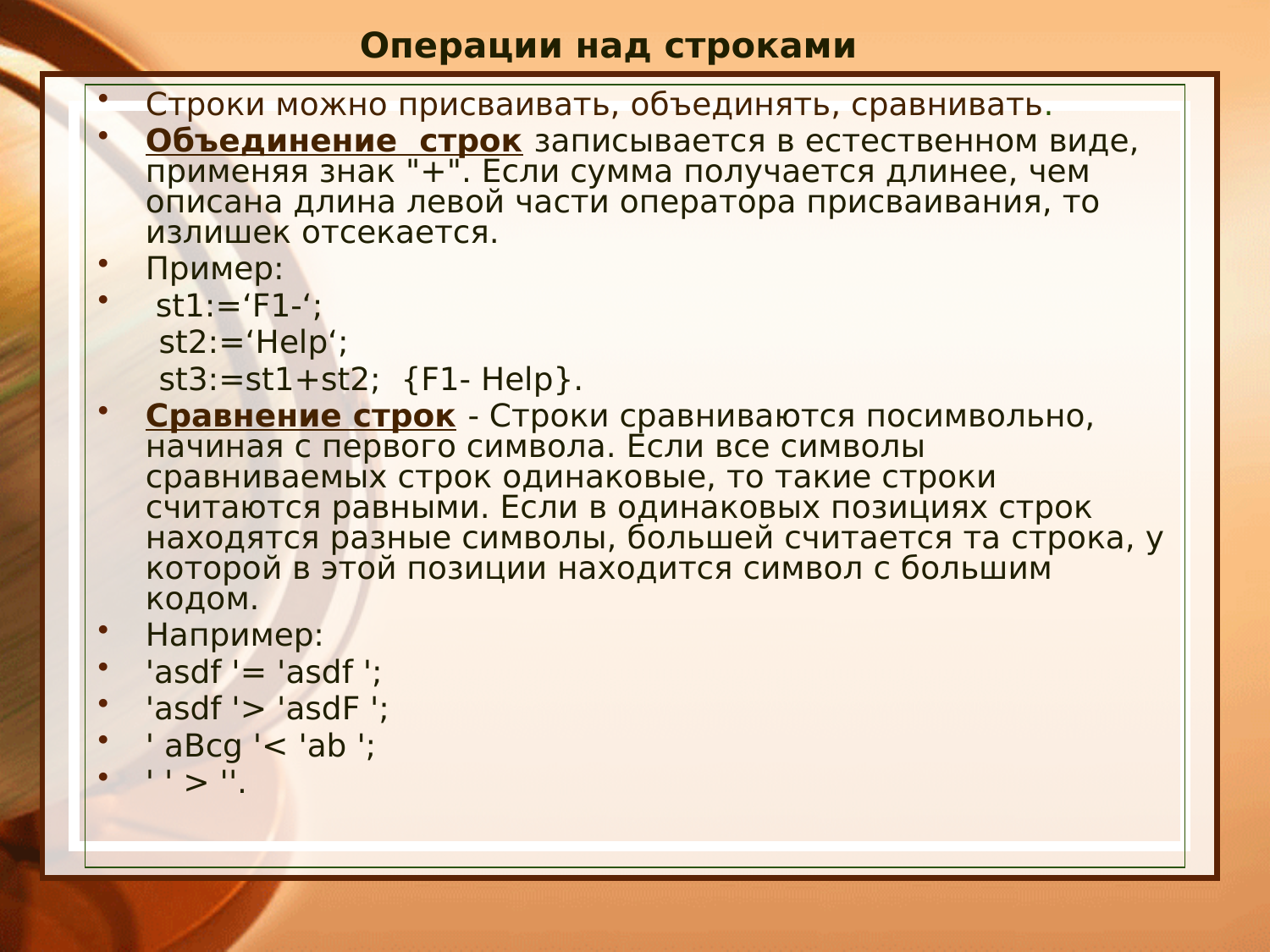

# Операции над строками
Строки можно присваивать, объединять, сравнивать.
Объединение  строк записывается в естественном виде, применяя знак "+". Если сумма получается длинее, чем описана длина левой части оператора присваивания, то излишек отсекается.
Пример:
 st1:=‘F1-‘;
      st2:=‘Help‘;
      st3:=st1+st2;  {F1- Help}.
Сравнение строк - Строки сравниваются посимвольно, начиная с первого символа. Если все символы сравниваемых строк одинаковые, то такие строки считаются равными. Если в одинаковых позициях строк находятся разные символы, большей считается та строка, у которой в этой позиции находится символ с большим кодом.
Например:
'asdf '= 'asdf ';
'asdf '> 'asdF ';
' aBcg '< 'ab ';
' ' > ''.